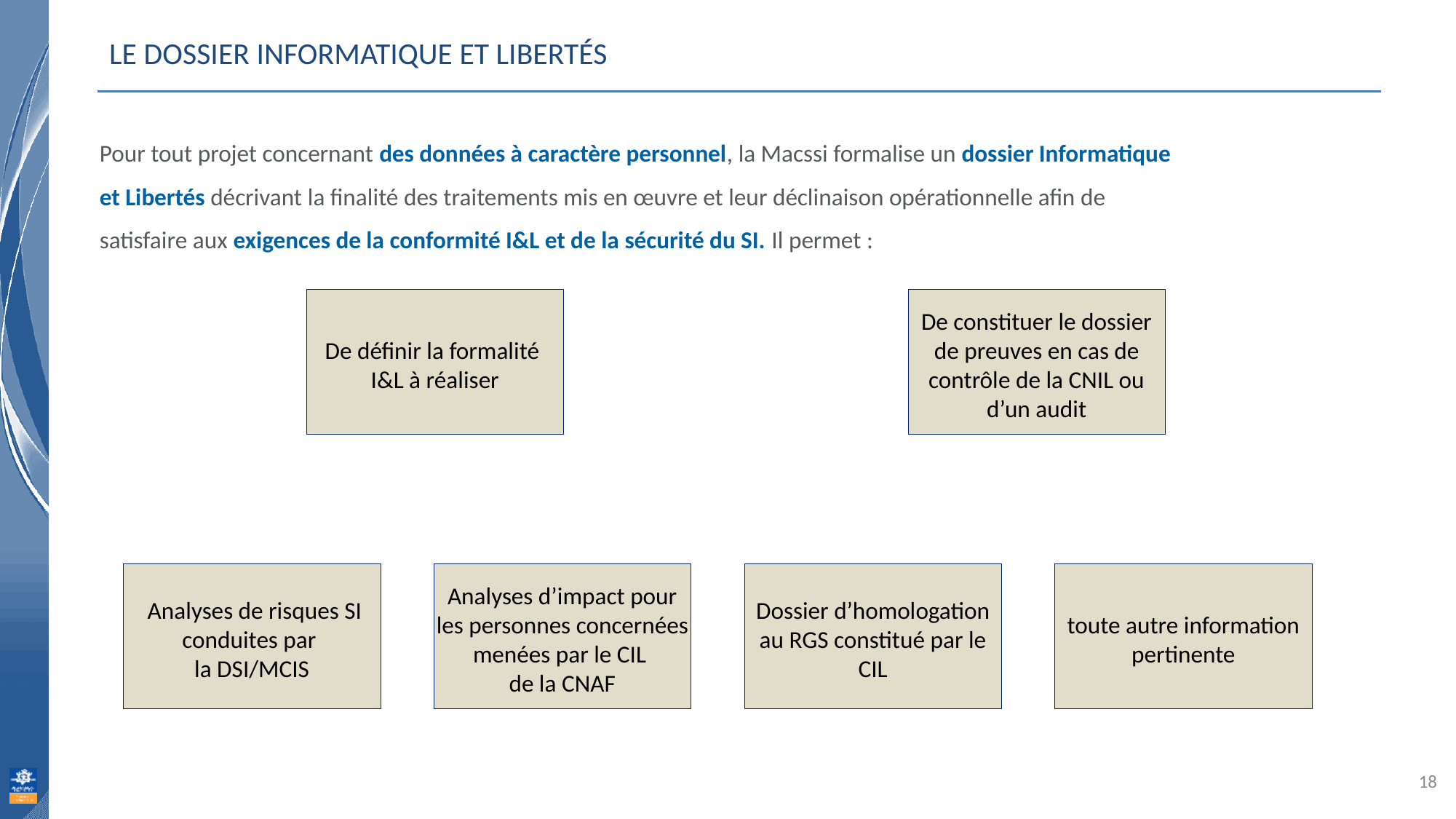

# Le dossier informatique et libertés
Pour tout projet concernant des données à caractère personnel, la Macssi formalise un dossier Informatique
et Libertés décrivant la finalité des traitements mis en œuvre et leur déclinaison opérationnelle afin de
satisfaire aux exigences de la conformité I&L et de la sécurité du SI. Il permet :
De définir la formalité
I&L à réaliser
De constituer le dossier de preuves en cas de contrôle de la CNIL ou d’un audit
 Analyses de risques SI conduites par
la DSI/MCIS
Analyses d’impact pour les personnes concernées menées par le CIL
de la CNAF
Dossier d’homologation au RGS constitué par le CIL
toute autre information pertinente
18